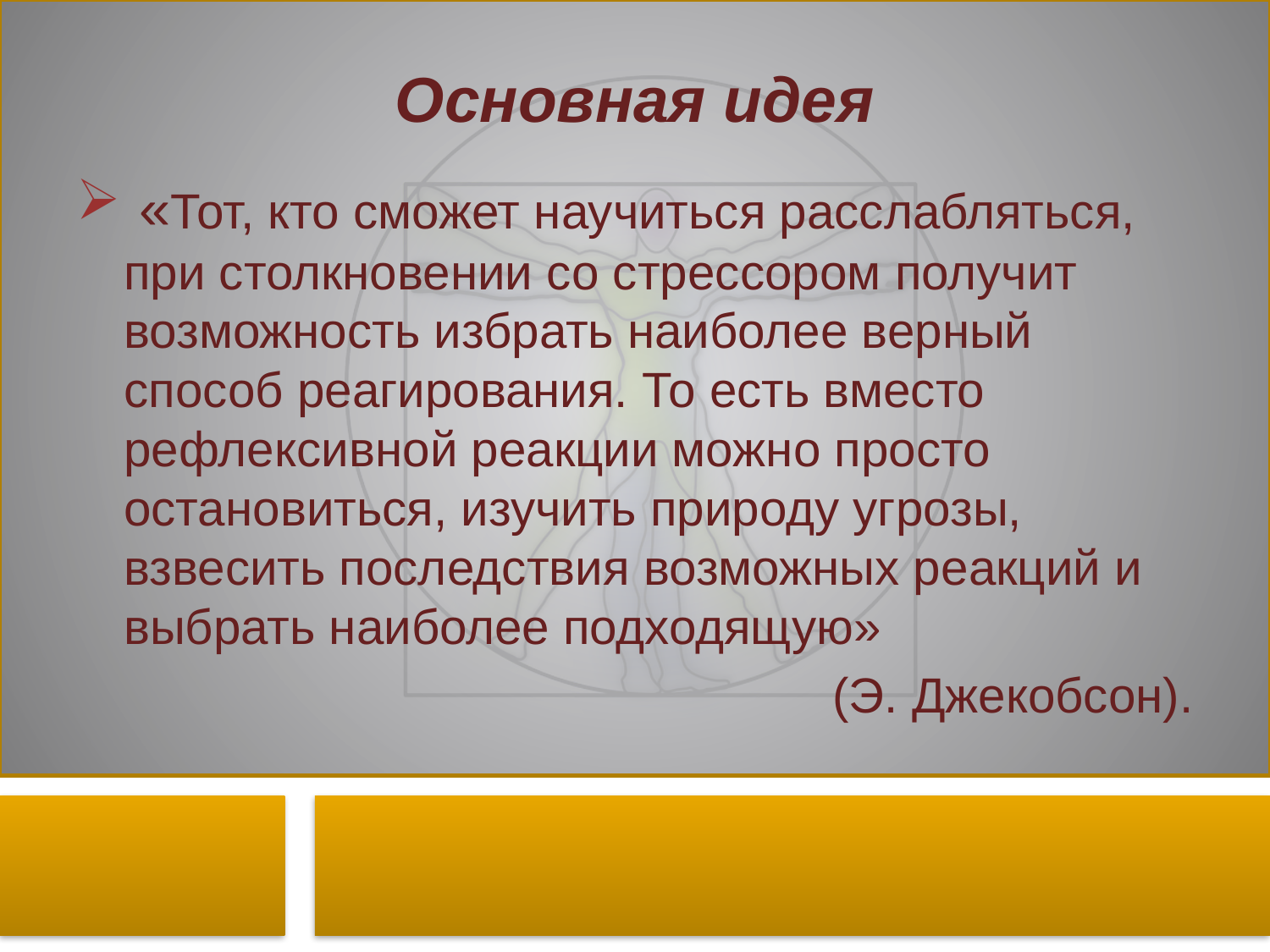

# Основная идея
 «Тот, кто сможет научиться расслабляться, при столкновении со стрессором получит возможность избрать наиболее верный способ реагирования. То есть вместо рефлексивной реакции можно просто остановиться, изучить природу угрозы, взвесить последствия возможных реакций и выбрать наиболее подходящую»
  (Э. Джекобсон).